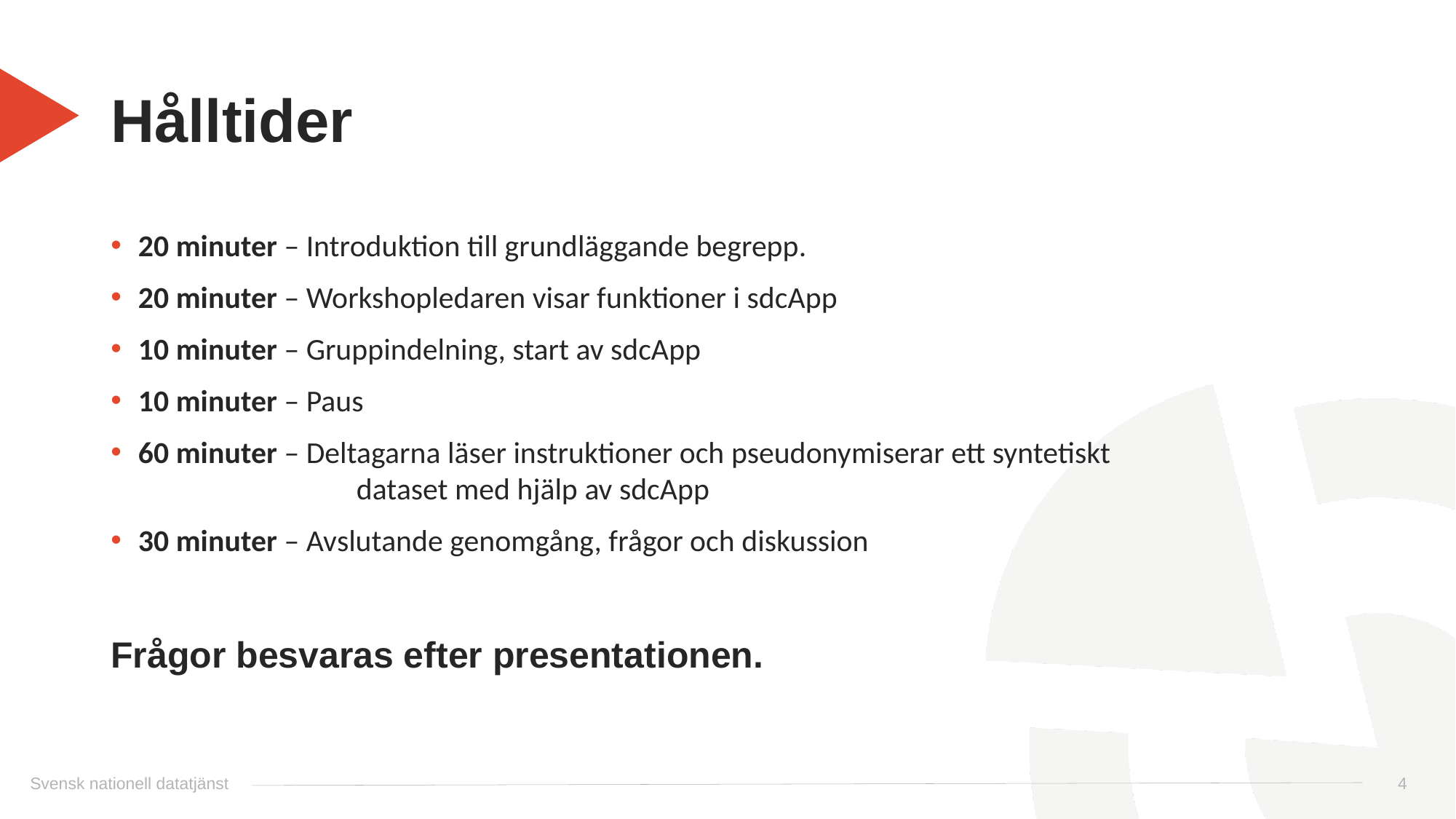

# Hålltider
20 minuter – Introduktion till grundläggande begrepp.
20 minuter – Workshopledaren visar funktioner i sdcApp
10 minuter – Gruppindelning, start av sdcApp
10 minuter – Paus
60 minuter – Deltagarna läser instruktioner och pseudonymiserar ett syntetiskt
		dataset med hjälp av sdcApp
30 minuter – Avslutande genomgång, frågor och diskussion

Frågor besvaras efter presentationen.